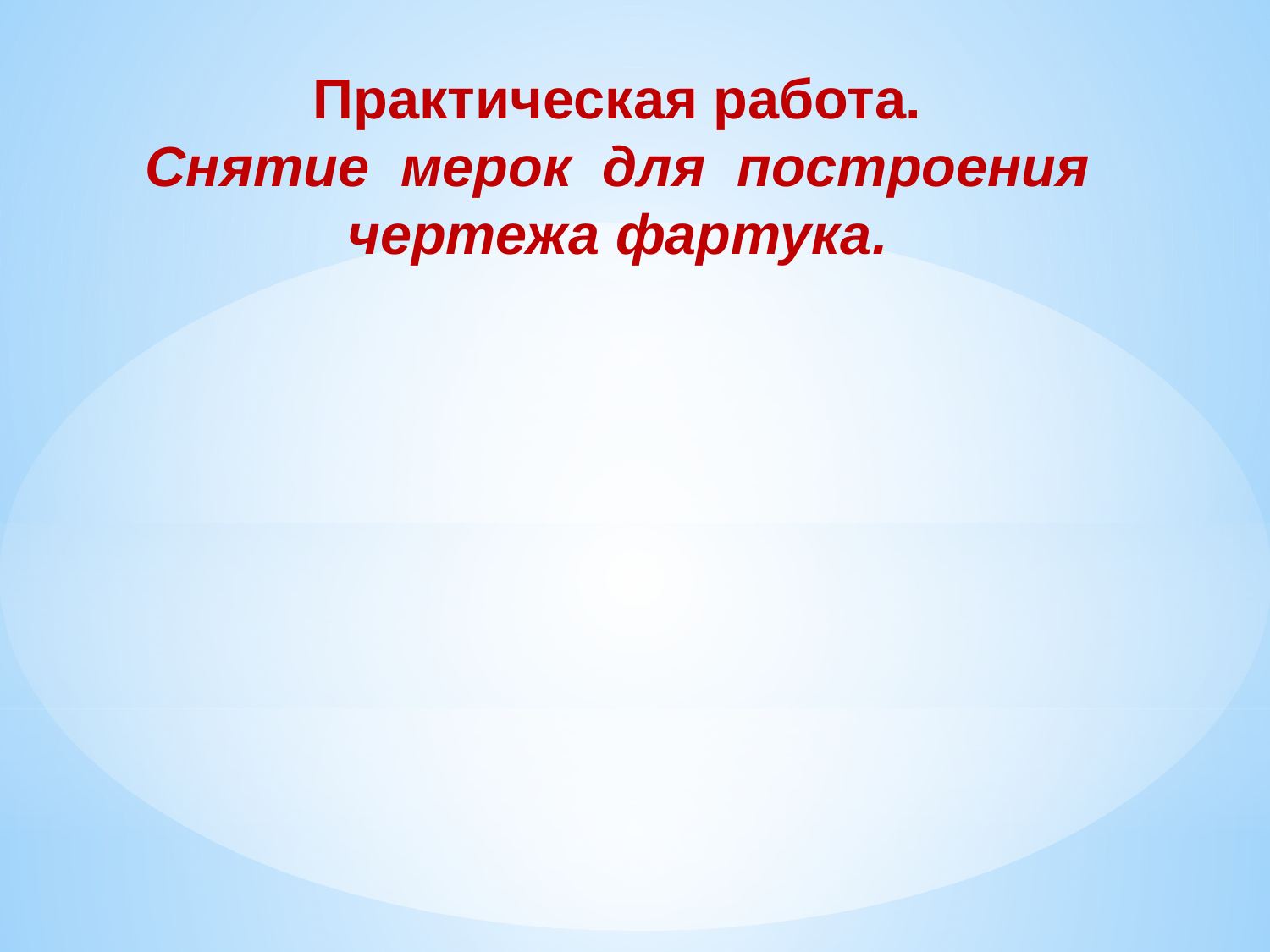

Практическая работа.
Снятие  мерок  для  построения чертежа фартука.